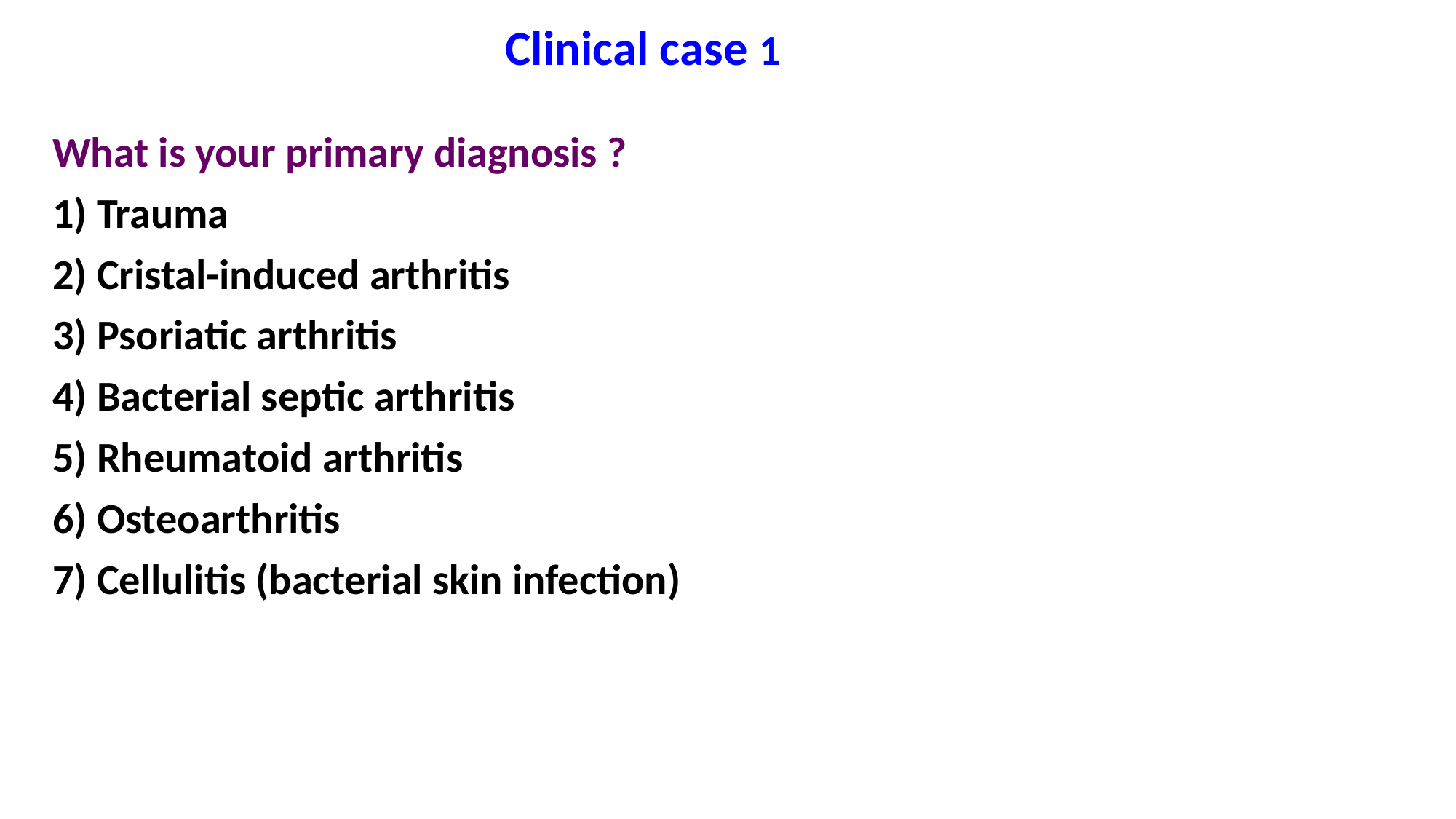

Clinical case 1
What is your primary diagnosis ?
1) Trauma
2) Cristal-induced arthritis
3) Psoriatic arthritis
4) Bacterial septic arthritis
5) Rheumatoid arthritis
6) Osteoarthritis
7) Cellulitis (bacterial skin infection)